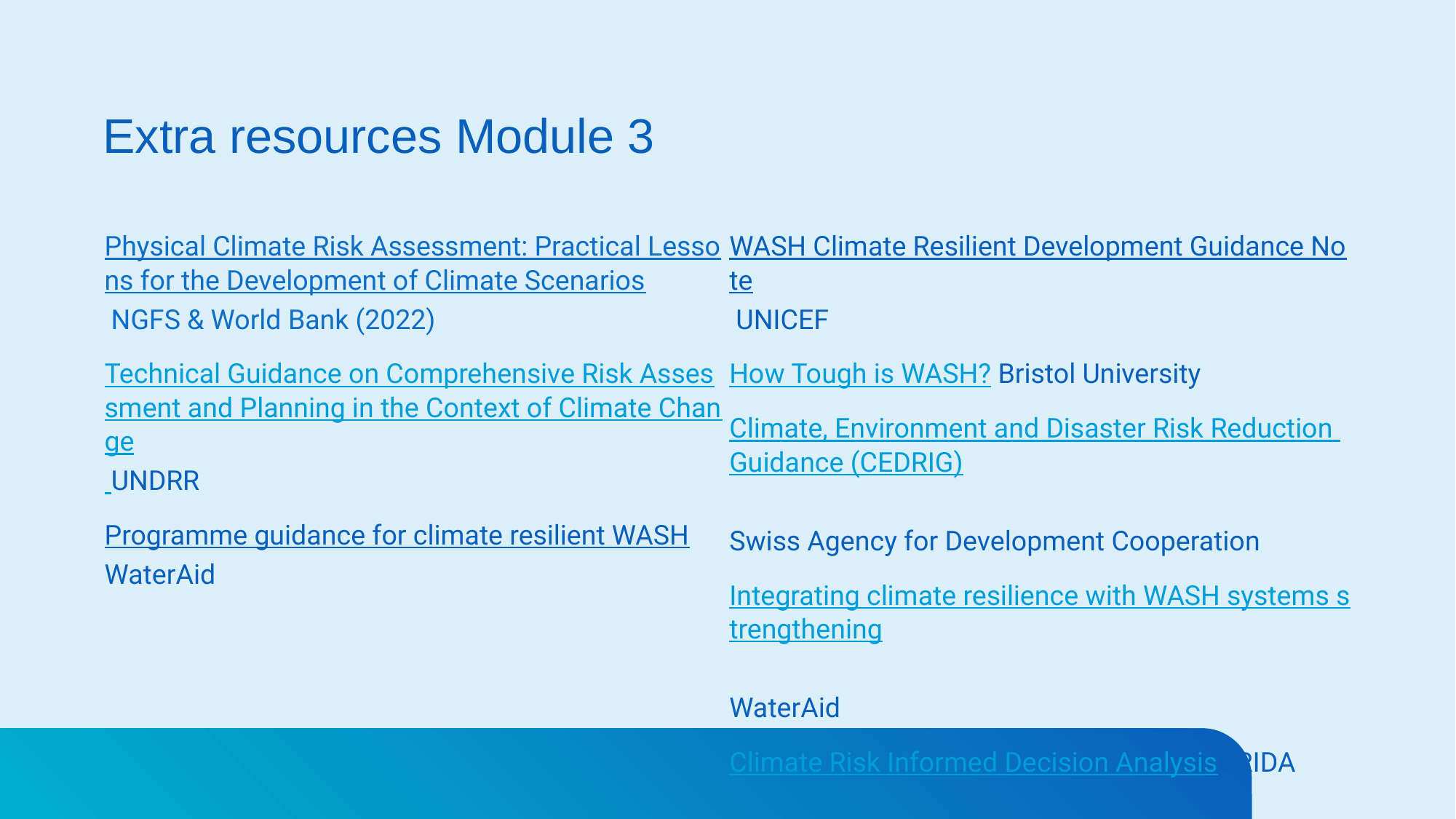

# Extra resources Module 3
Physical Climate Risk Assessment: Practical Lessons for the Development of Climate Scenarios NGFS & World Bank (2022)
Technical Guidance on Comprehensive Risk Assessment and Planning in the Context of Climate Change UNDRR
Programme guidance for climate resilient WASH WaterAid
WASH Climate Resilient Development Guidance Note UNICEF
How Tough is WASH? Bristol University
Climate, Environment and Disaster Risk Reduction Guidance (CEDRIG)
Swiss Agency for Development Cooperation
Integrating climate resilience with WASH systems strengthening
WaterAid
Climate Risk Informed Decision Analysis
CRIDA